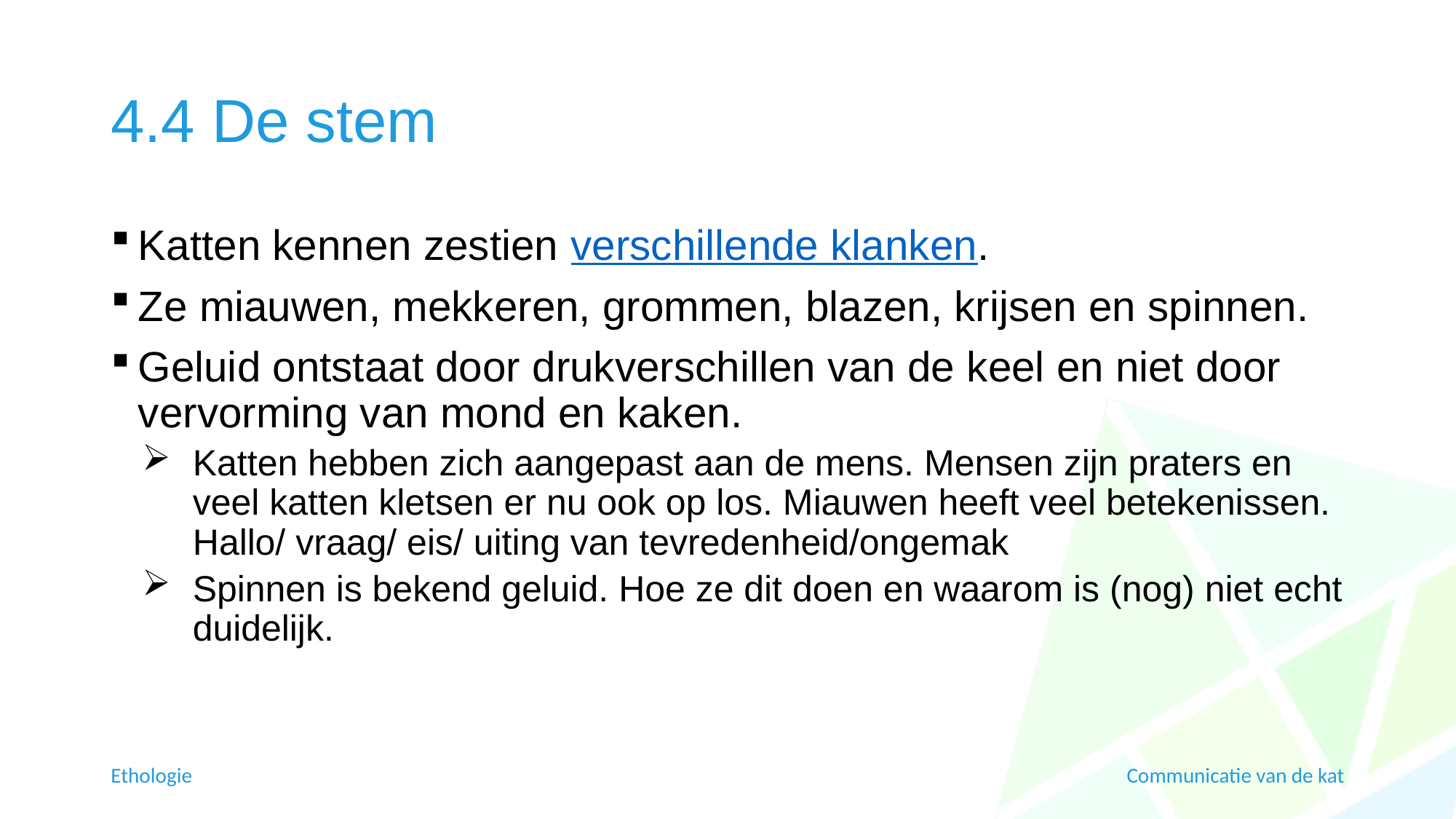

# 4.4 De stem
Katten kennen zestien verschillende klanken.
Ze miauwen, mekkeren, grommen, blazen, krijsen en spinnen.
Geluid ontstaat door drukverschillen van de keel en niet door vervorming van mond en kaken.
Katten hebben zich aangepast aan de mens. Mensen zijn praters en veel katten kletsen er nu ook op los. Miauwen heeft veel betekenissen. Hallo/ vraag/ eis/ uiting van tevredenheid/ongemak
Spinnen is bekend geluid. Hoe ze dit doen en waarom is (nog) niet echt duidelijk.
Ethologie
Communicatie van de kat